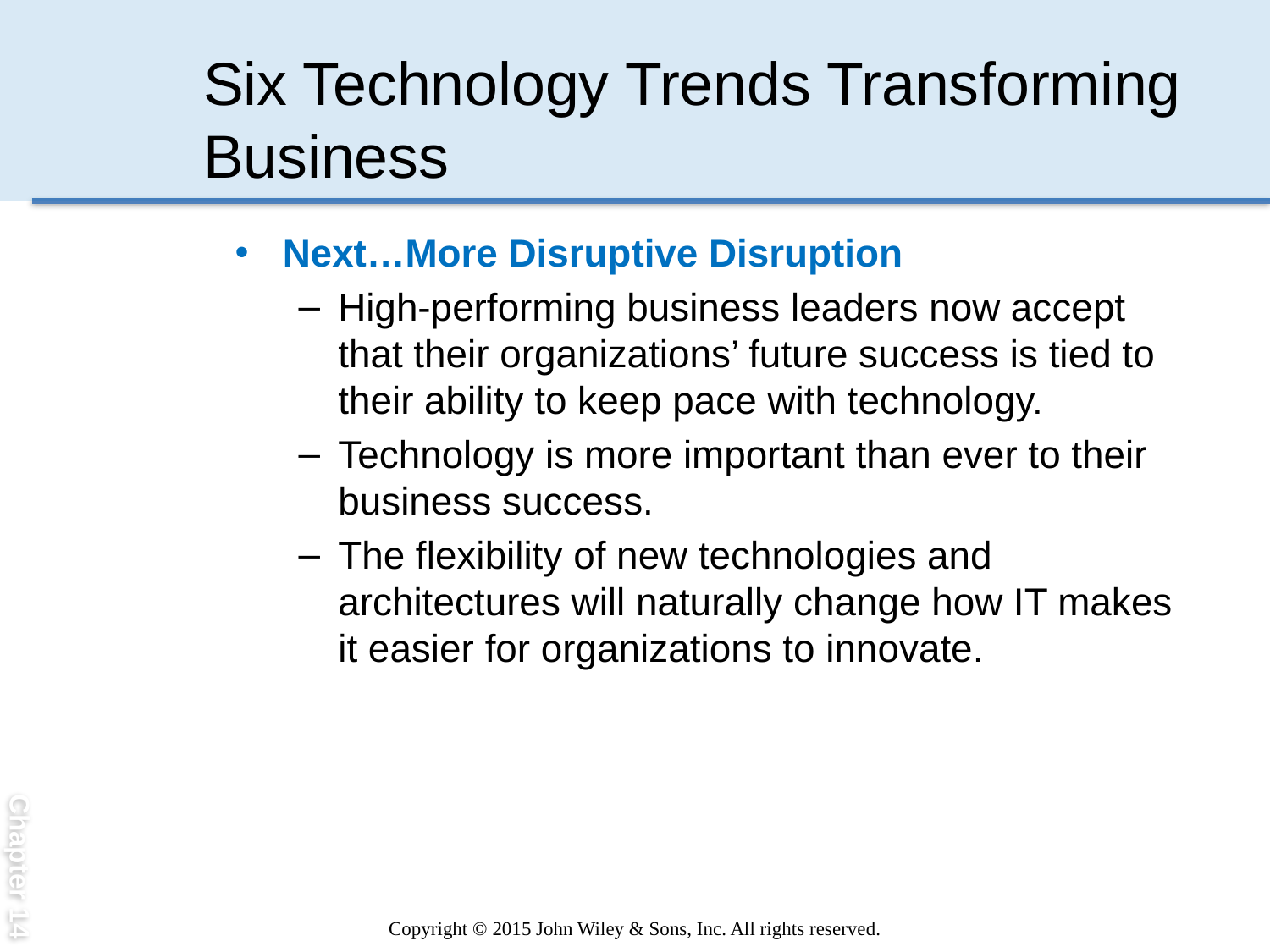

Chapter 14
# Six Technology Trends Transforming Business
Next…More Disruptive Disruption
High-performing business leaders now accept that their organizations’ future success is tied to their ability to keep pace with technology.
Technology is more important than ever to their business success.
The flexibility of new technologies and architectures will naturally change how IT makes it easier for organizations to innovate.